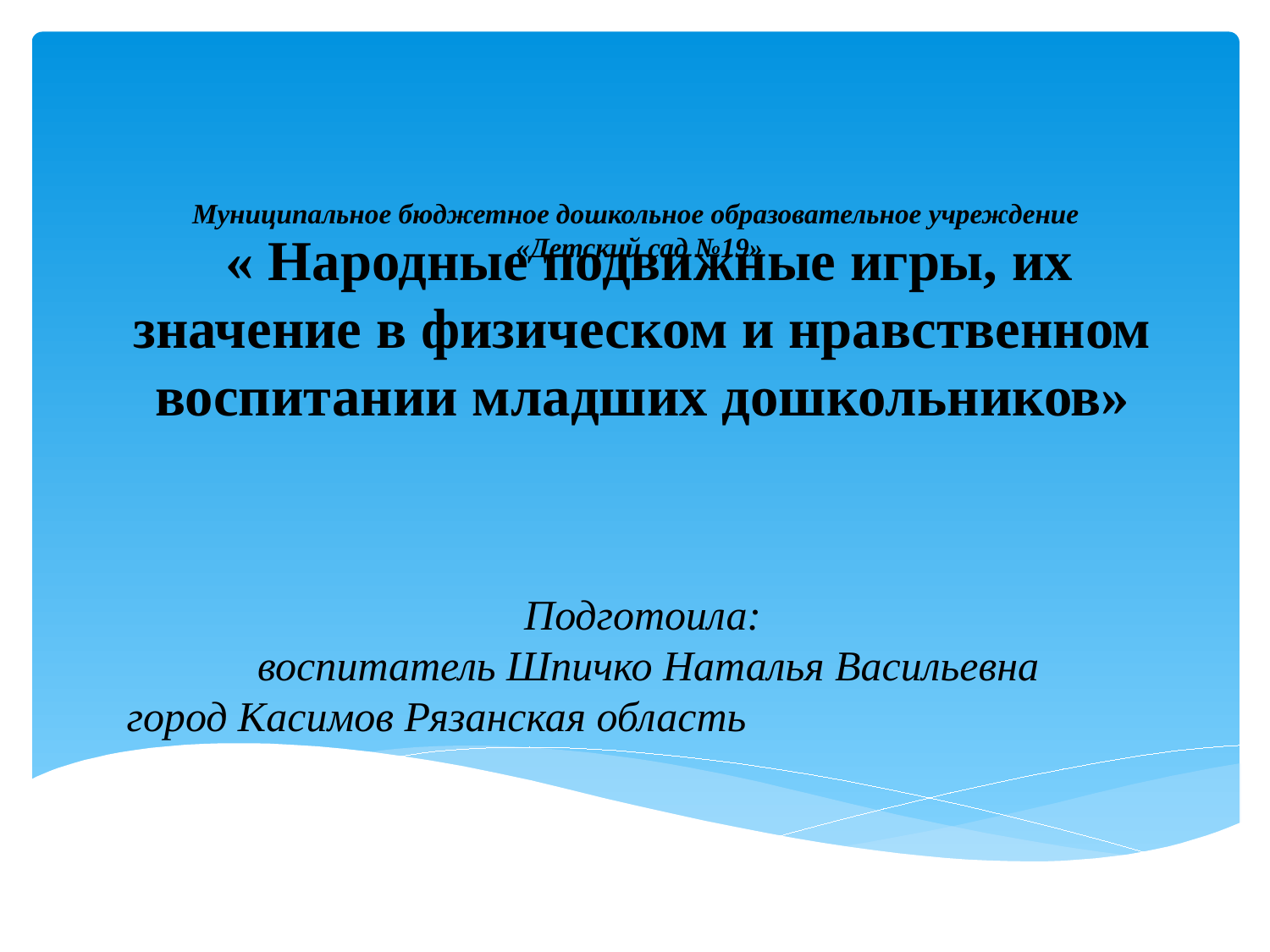

Муниципальное бюджетное дошкольное образовательное учреждение
«Детский сад №19»
# « Народные подвижные игры, их значение в физическом и нравственном воспитании младших дошкольников» Подготоила: воспитатель Шпичко Наталья Васильевна город Касимов Рязанская область